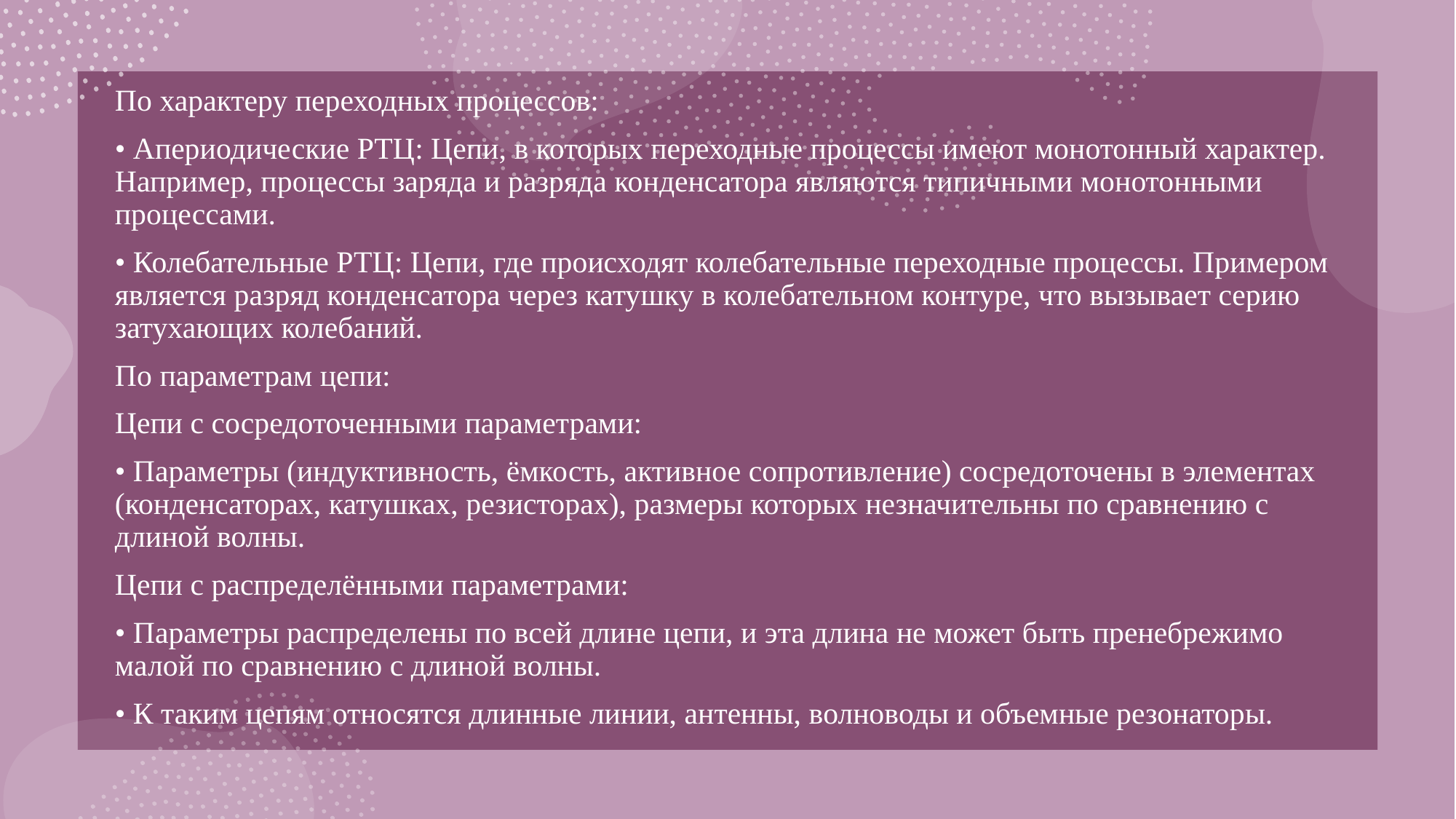

По характеру переходных процессов:
• Апериодические РТЦ: Цепи, в которых переходные процессы имеют монотонный характер. Например, процессы заряда и разряда конденсатора являются типичными монотонными процессами.
• Колебательные РТЦ: Цепи, где происходят колебательные переходные процессы. Примером является разряд конденсатора через катушку в колебательном контуре, что вызывает серию затухающих колебаний.
По параметрам цепи:
Цепи с сосредоточенными параметрами:
• Параметры (индуктивность, ёмкость, активное сопротивление) сосредоточены в элементах (конденсаторах, катушках, резисторах), размеры которых незначительны по сравнению с длиной волны.
Цепи с распределёнными параметрами:
• Параметры распределены по всей длине цепи, и эта длина не может быть пренебрежимо малой по сравнению с длиной волны.
• К таким цепям относятся длинные линии, антенны, волноводы и объемные резонаторы.